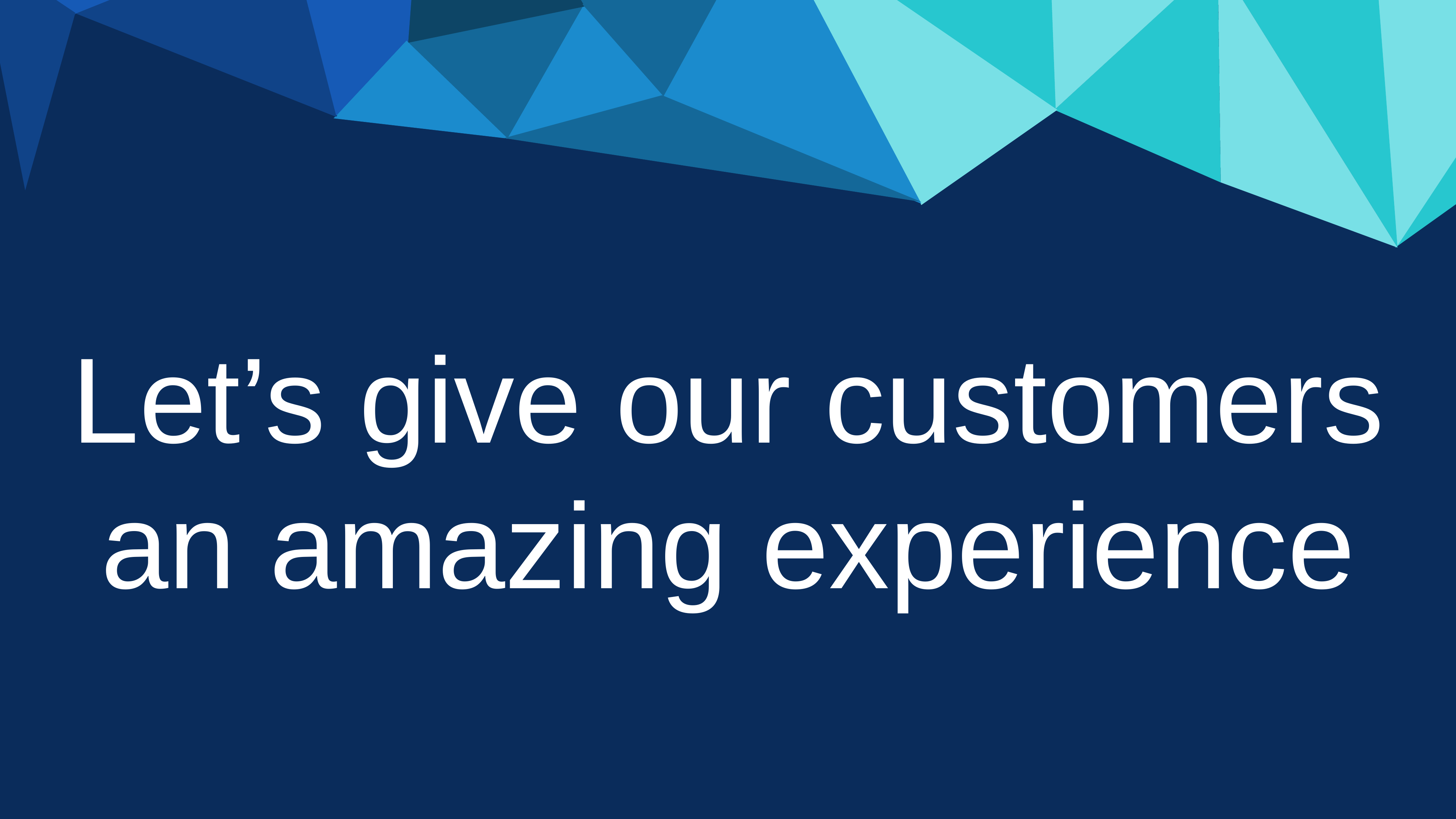

# Let’s give our customers an amazing experience